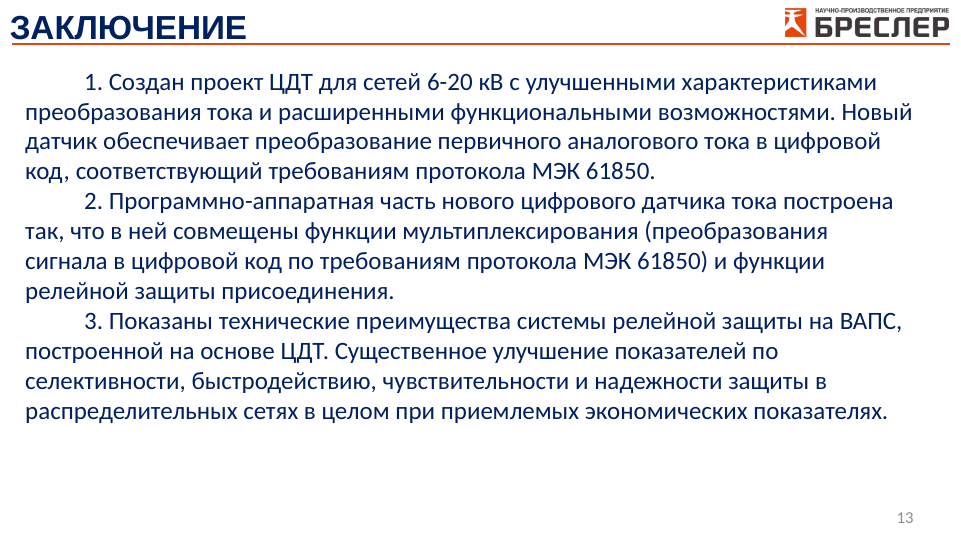

ЗАКЛЮЧЕНИЕ
1. Создан проект ЦДТ для сетей 6-20 кВ с улучшенными характеристиками преобразования тока и расширенными функциональными возможностями. Новый датчик обеспечивает преобразование первичного аналогового тока в цифровой код, соответствующий требованиям протокола МЭК 61850.
2. Программно-аппаратная часть нового цифрового датчика тока построена так, что в ней совмещены функции мультиплексирования (преобразования сигнала в цифровой код по требованиям протокола МЭК 61850) и функции релейной защиты присоединения.
3. Показаны технические преимущества системы релейной защиты на ВАПС, построенной на основе ЦДТ. Существенное улучшение показателей по селективности, быстродействию, чувствительности и надежности защиты в распределительных сетях в целом при приемлемых экономических показателях.
13